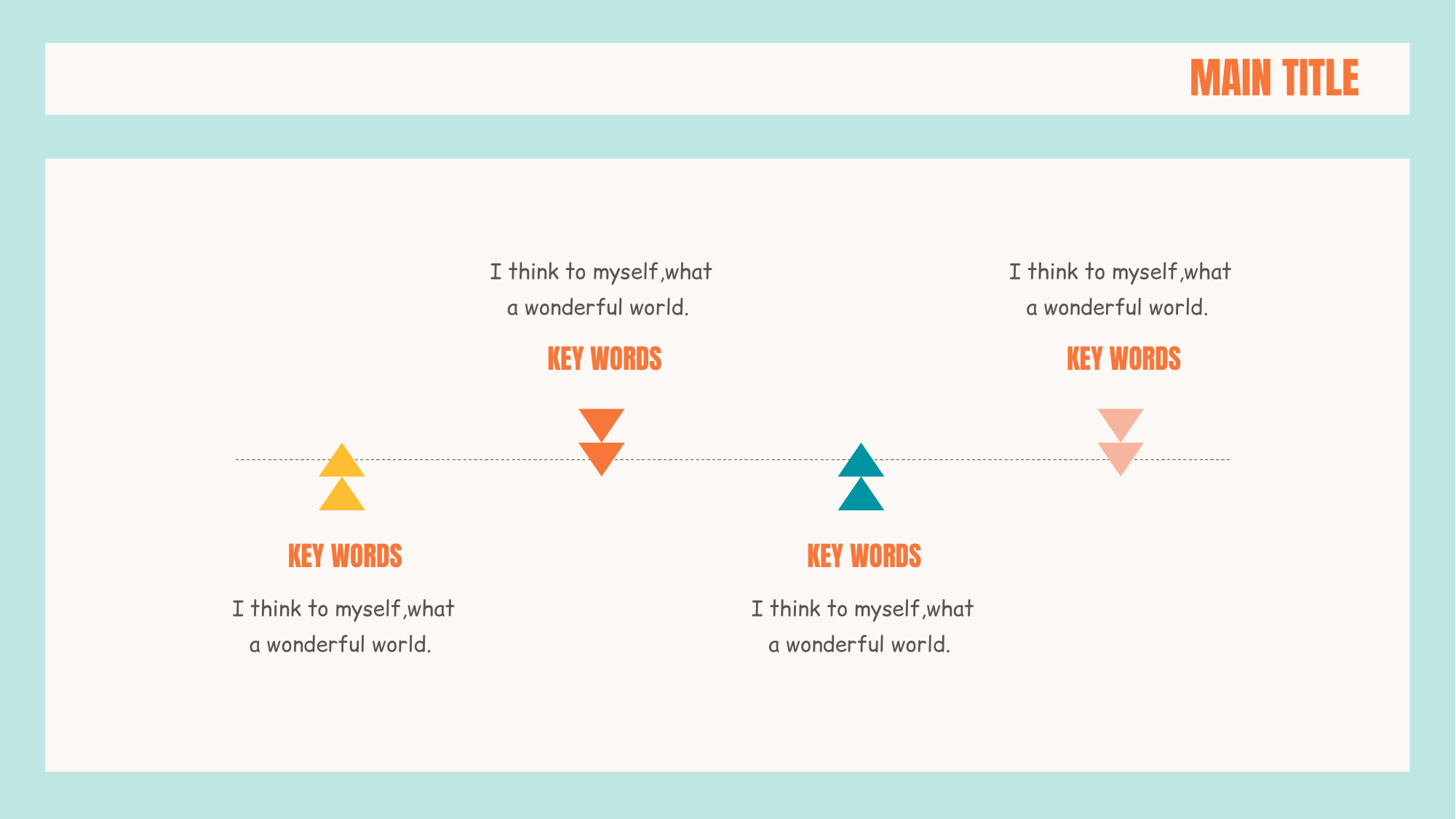

MAIN TITLE

I think to myself,what a wonderful world.
I think to myself,what a wonderful world.
 KEY WORDS
 KEY WORDS

 KEY WORDS
 KEY WORDS
I think to myself,what a wonderful world.
I think to myself,what a wonderful world.